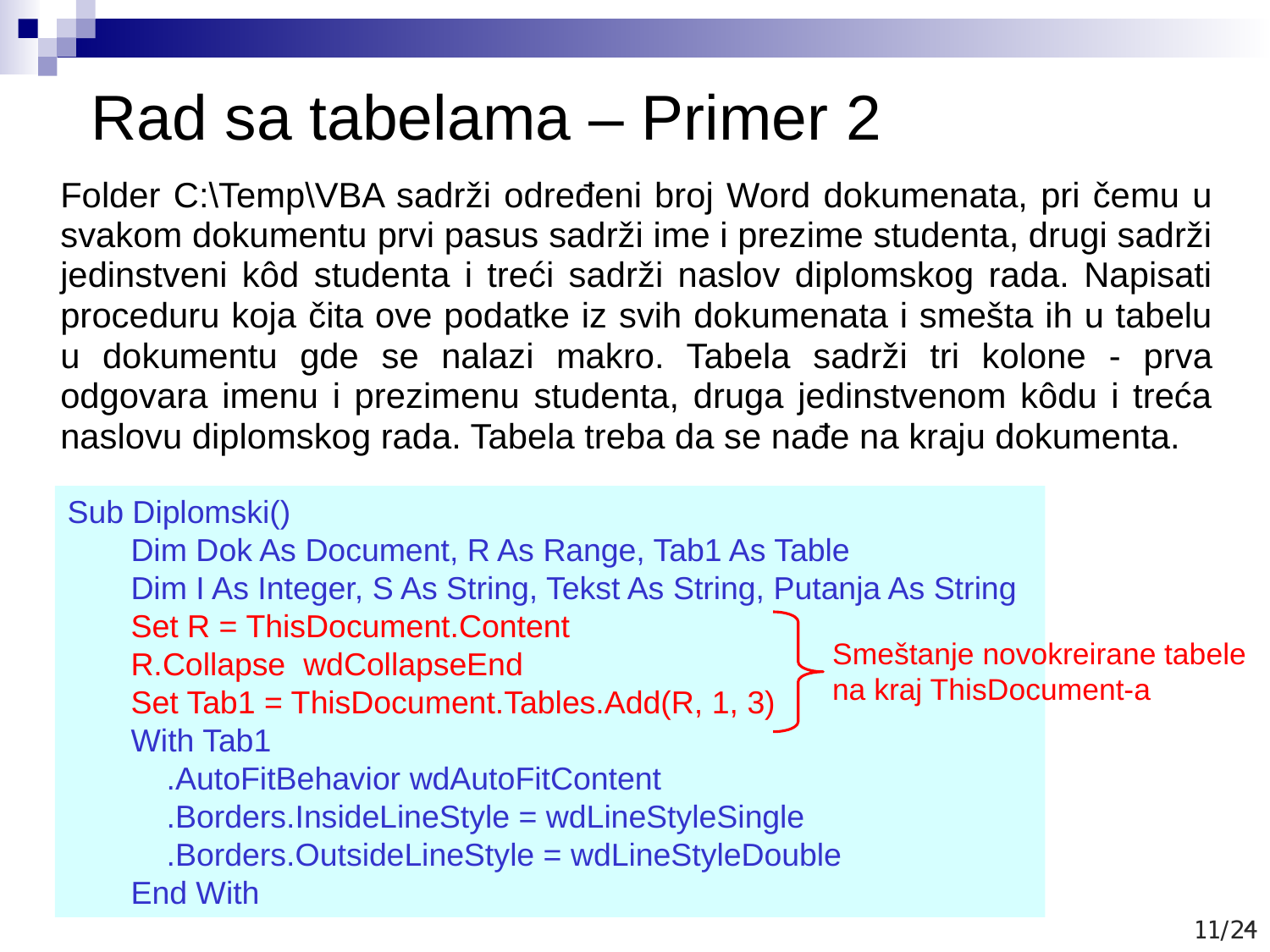

# Rad sa tabelama – Primer 2
Folder C:\Temp\VBA sadrži određeni broj Word dokumenata, pri čemu u svakom dokumentu prvi pasus sadrži ime i prezime studenta, drugi sadrži jedinstveni kôd studenta i treći sadrži naslov diplomskog rada. Napisati proceduru koja čita ove podatke iz svih dokumenata i smešta ih u tabelu u dokumentu gde se nalazi makro. Tabela sadrži tri kolone - prva odgovara imenu i prezimenu studenta, druga jedinstvenom kôdu i treća naslovu diplomskog rada. Tabela treba da se nađe na kraju dokumenta.
Sub Diplomski()
Dim Dok As Document, R As Range, Tab1 As Table
Dim I As Integer, S As String, Tekst As String, Putanja As String
Set R = ThisDocument.Content
R.Collapse  wdCollapseEnd
Set Tab1 = ThisDocument.Tables.Add(R, 1, 3)
With Tab1
    .AutoFitBehavior wdAutoFitContent
    .Borders.InsideLineStyle = wdLineStyleSingle
    .Borders.OutsideLineStyle = wdLineStyleDouble
End With

Smeštanje novokreirane tabele na kraj ThisDocument-a
11/24